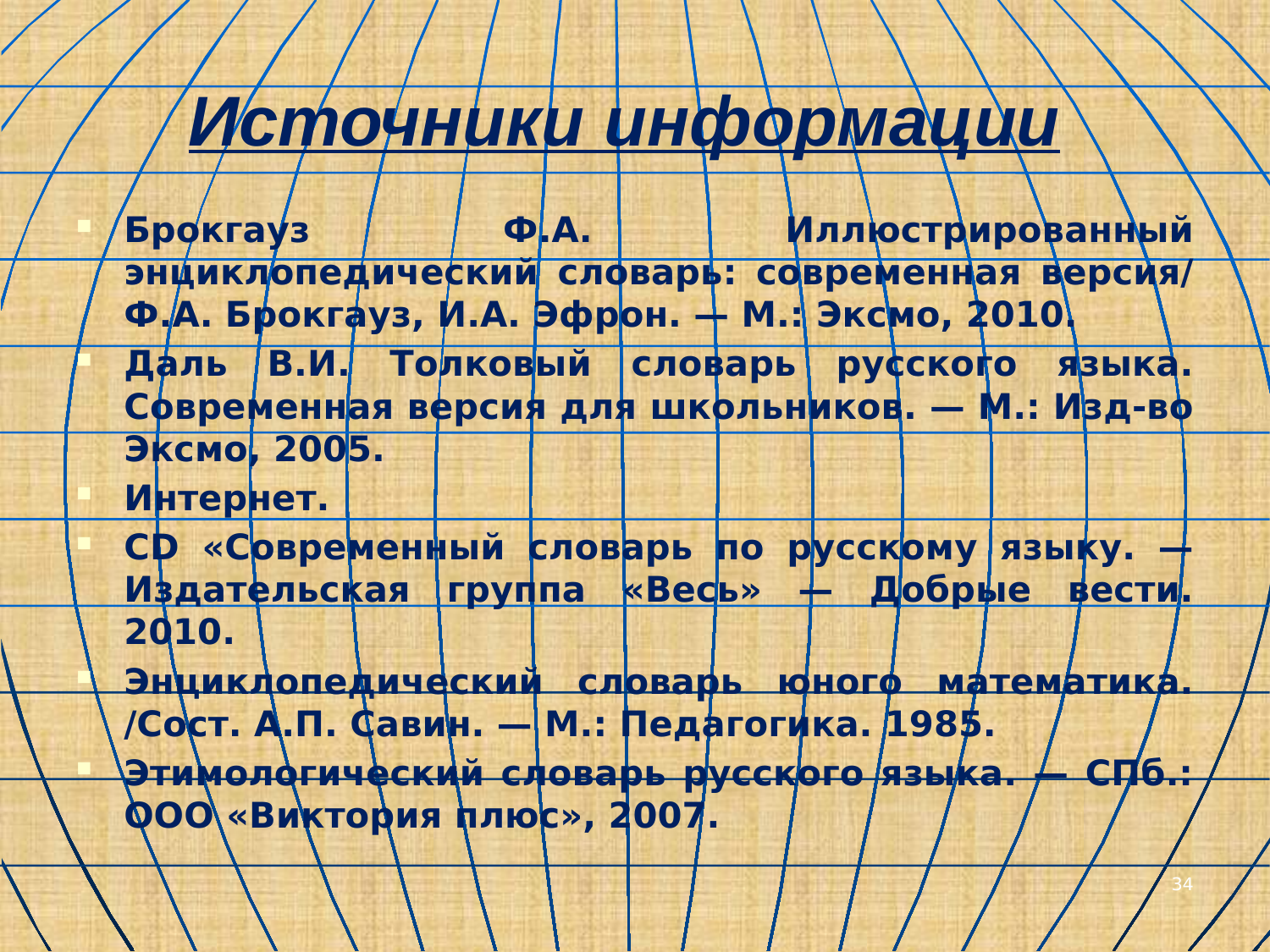

# Источники информации
Брокгауз Ф.А. Иллюстрированный энциклопедический словарь: современная версия/ Ф.А. Брокгауз, И.А. Эфрон. — М.: Эксмо, 2010.
Даль В.И. Толковый словарь русского языка. Современная версия для школьников. — М.: Изд-во Эксмо, 2005.
Интернет.
СD «Современный словарь по русскому языку. — Издательская группа «Весь» — Добрые вести. 2010.
Энциклопедический словарь юного математика. /Сост. А.П. Савин. — М.: Педагогика. 1985.
Этимологический словарь русского языка. — СПб.: ООО «Виктория плюс», 2007.

34